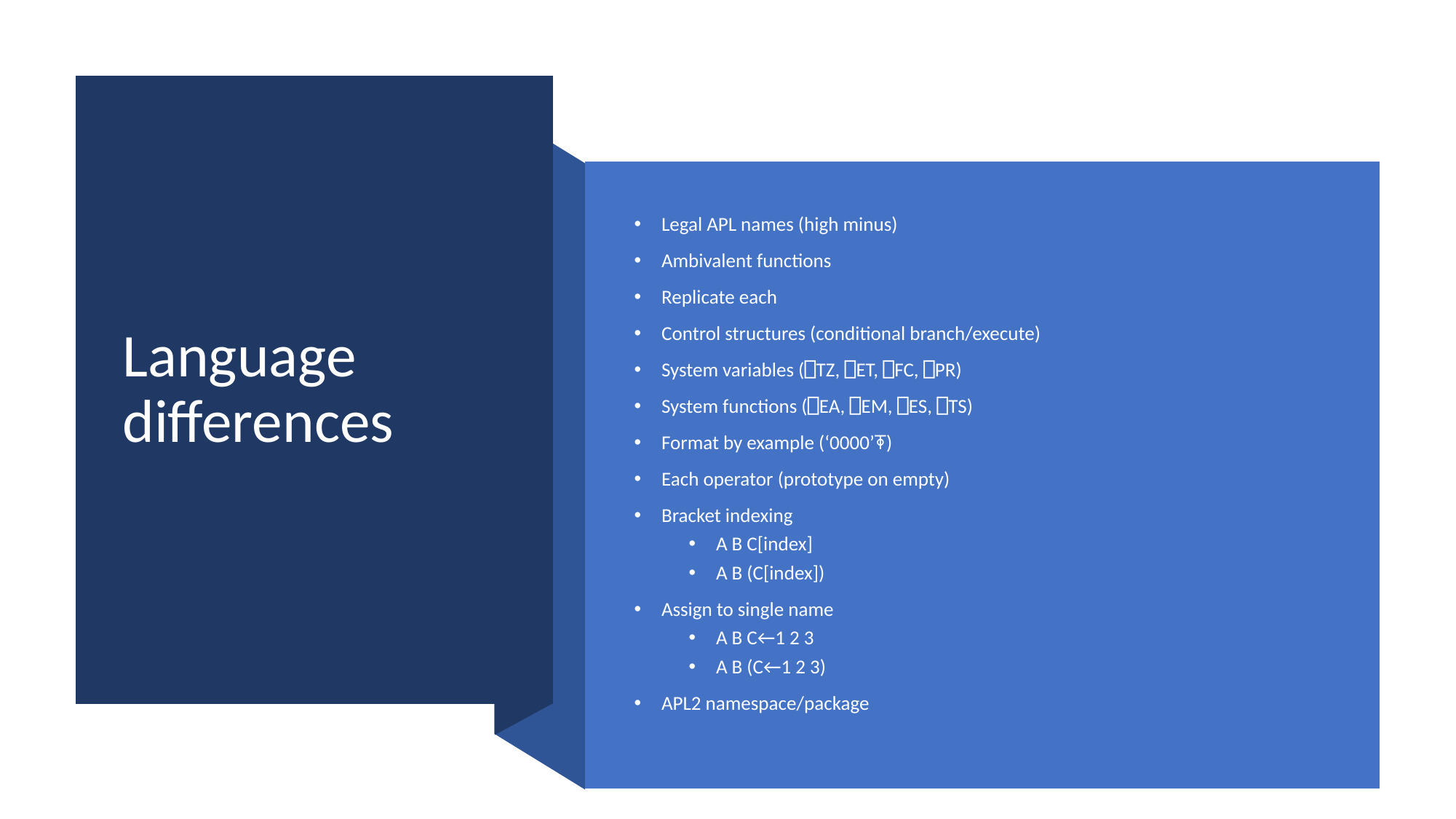

# Language differences

Legal APL names (high minus)
Ambivalent functions
Replicate each
Control structures (conditional branch/execute)
System variables (⎕TZ, ⎕ET, ⎕FC, ⎕PR)
System functions (⎕EA, ⎕EM, ⎕ES, ⎕TS)
Format by example (‘0000’⍕)
Each operator (prototype on empty)
Bracket indexing
A B C[index]
A B (C[index])
Assign to single name
A B C←1 2 3
A B (C←1 2 3)
APL2 namespace/package